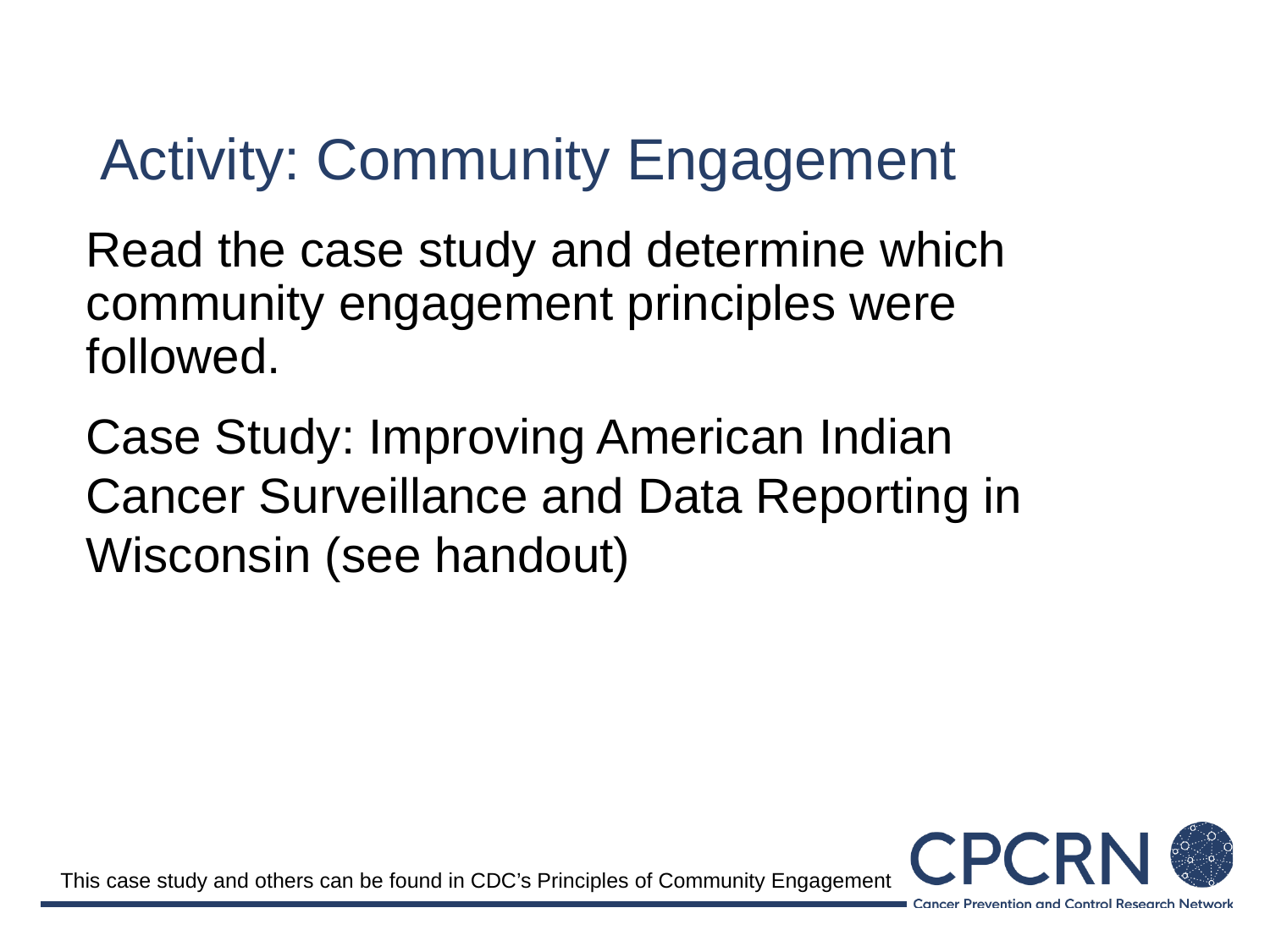

# Activity: Community Engagement
Read the case study and determine which community engagement principles were followed.
Case Study: Improving American Indian Cancer Surveillance and Data Reporting in Wisconsin (see handout)
This case study and others can be found in CDC’s Principles of Community Engagement